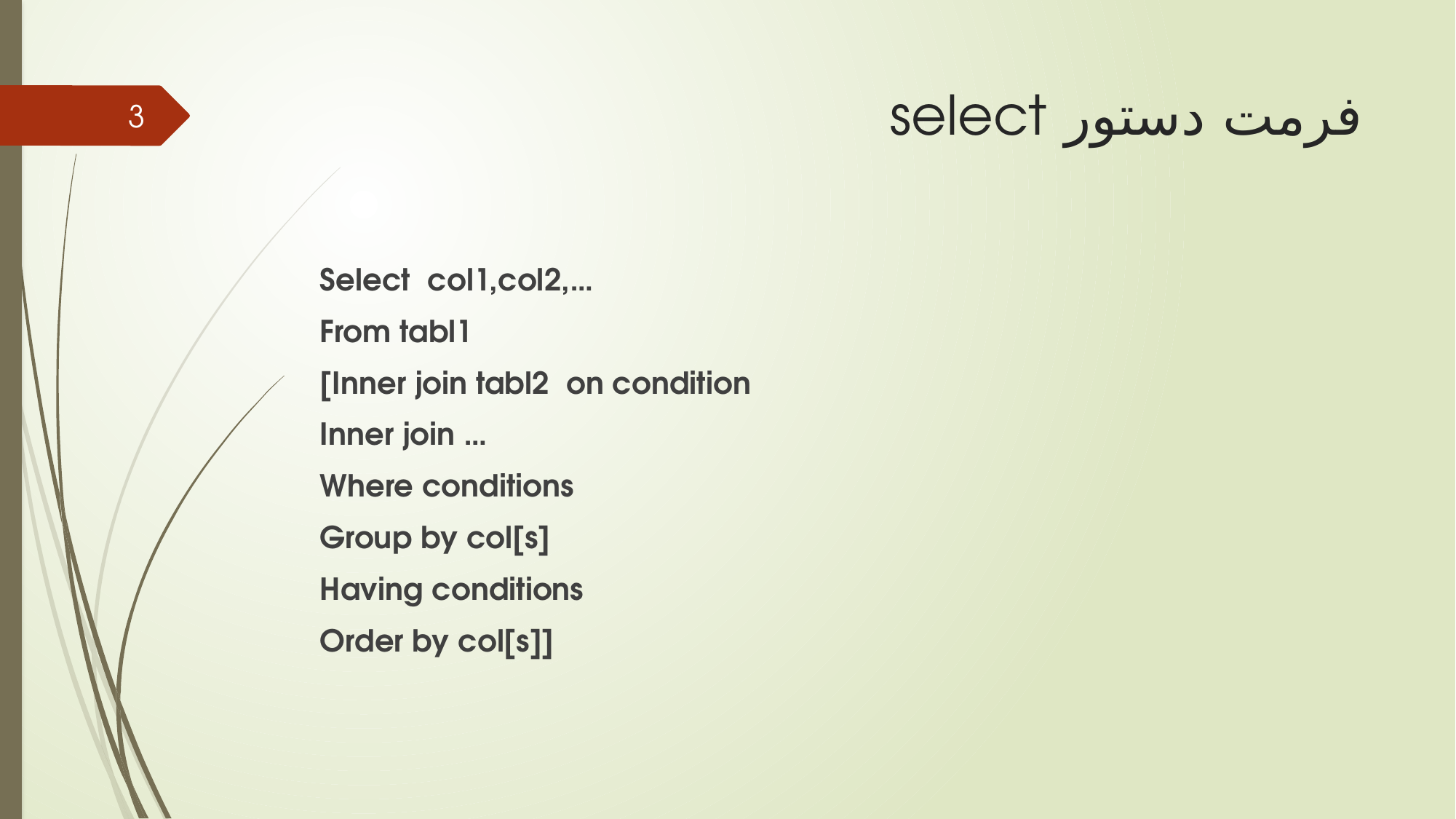

# فرمت دستور select
3
Select  col1,col2,…
From tabl1
[Inner join tabl2  on condition
Inner join …
Where conditions
Group by col[s]
Having conditions
Order by col[s]]